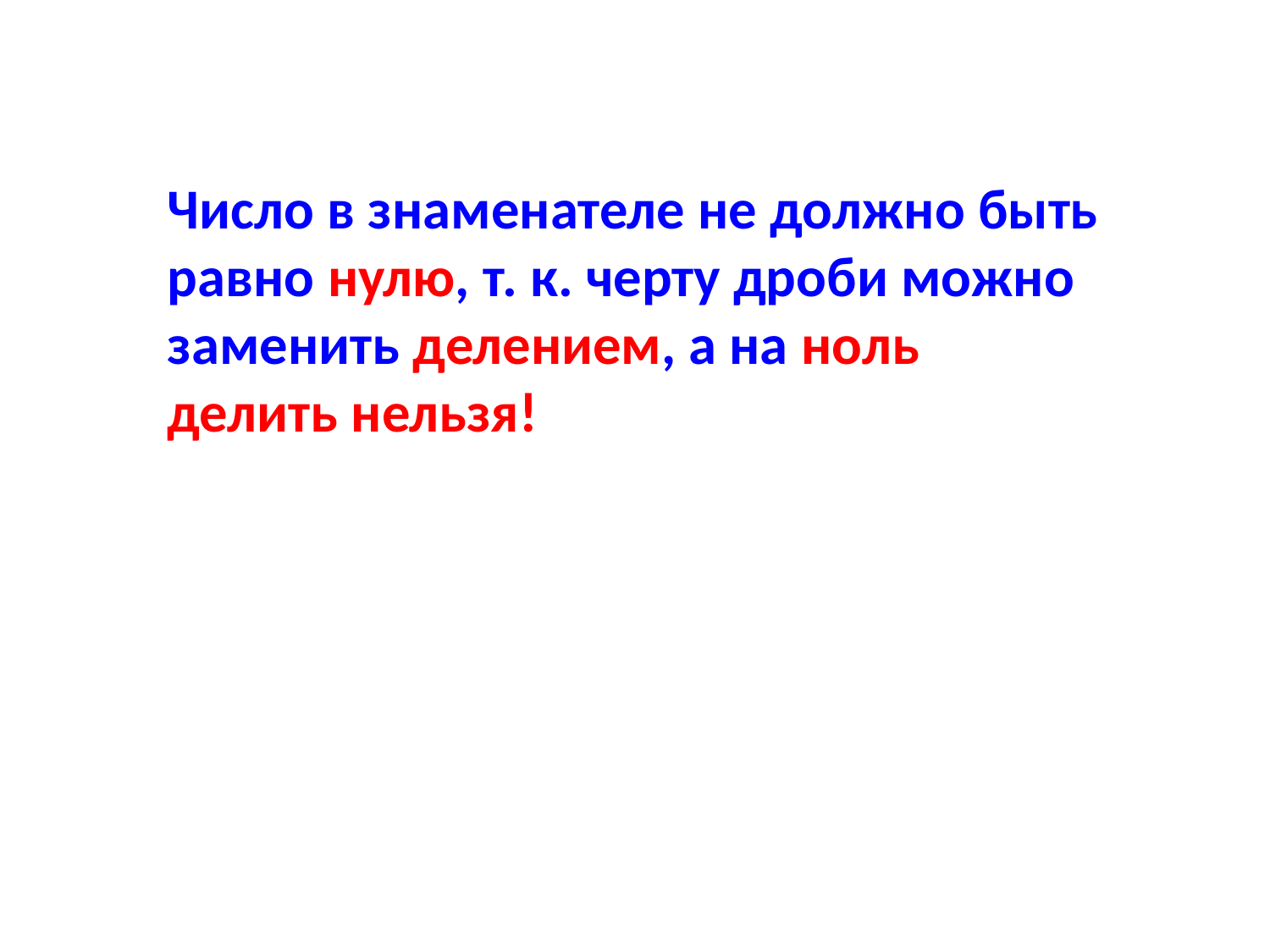

Число в знаменателе не должно быть равно нулю, т. к. черту дроби можно заменить делением, а на ноль делить нельзя!